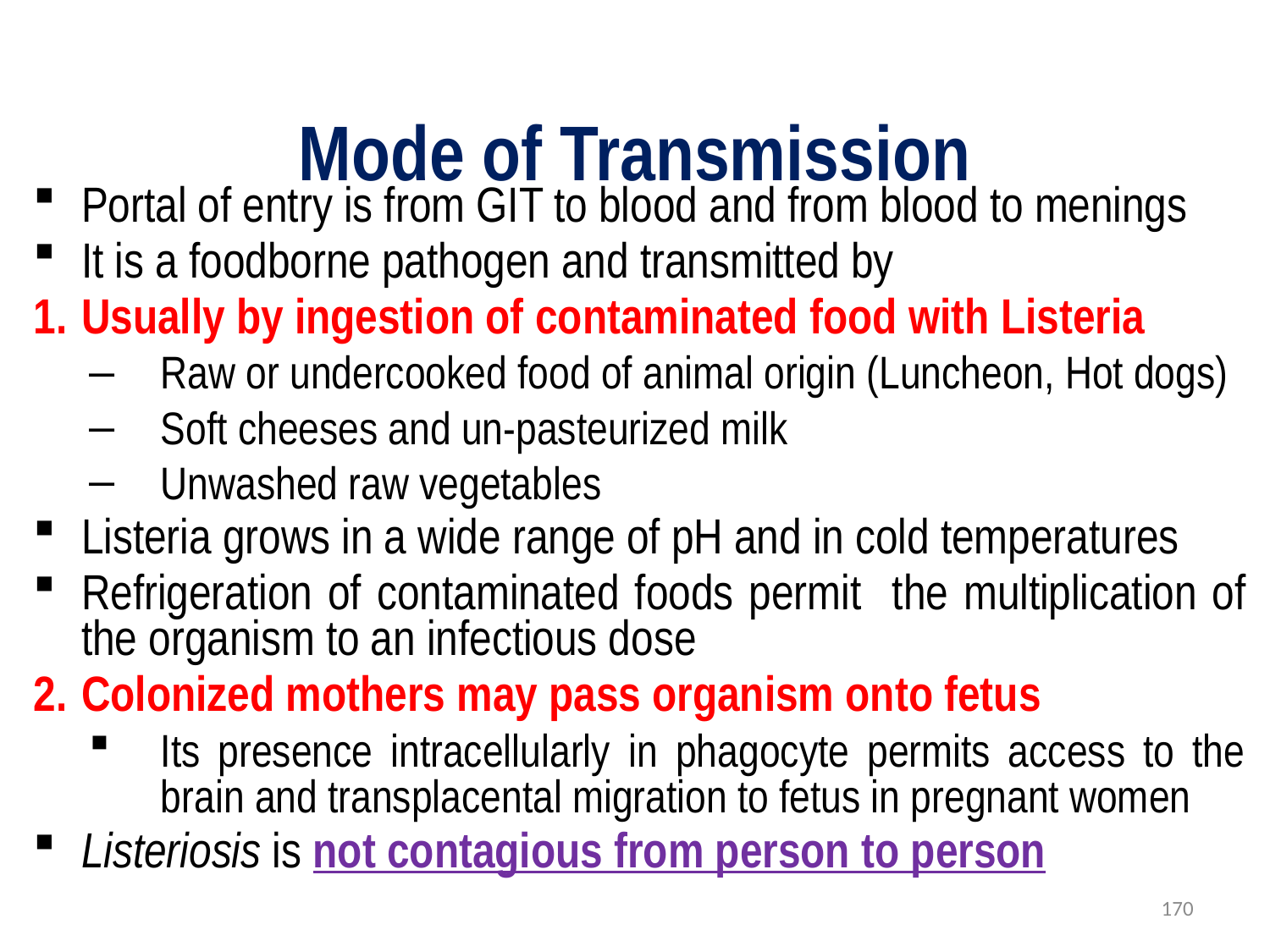

# Mode of Transmission
Portal of entry is from GIT to blood and from blood to menings
It is a foodborne pathogen and transmitted by
Usually by ingestion of contaminated food with Listeria
Raw or undercooked food of animal origin (Luncheon, Hot dogs)
Soft cheeses and un-pasteurized milk
Unwashed raw vegetables
Listeria grows in a wide range of pH and in cold temperatures
Refrigeration of contaminated foods permit  the multiplication of the organism to an infectious dose
Colonized mothers may pass organism onto fetus
Its presence intracellularly in phagocyte permits access to the brain and transplacental migration to fetus in pregnant women
Listeriosis is not contagious from person to person

170